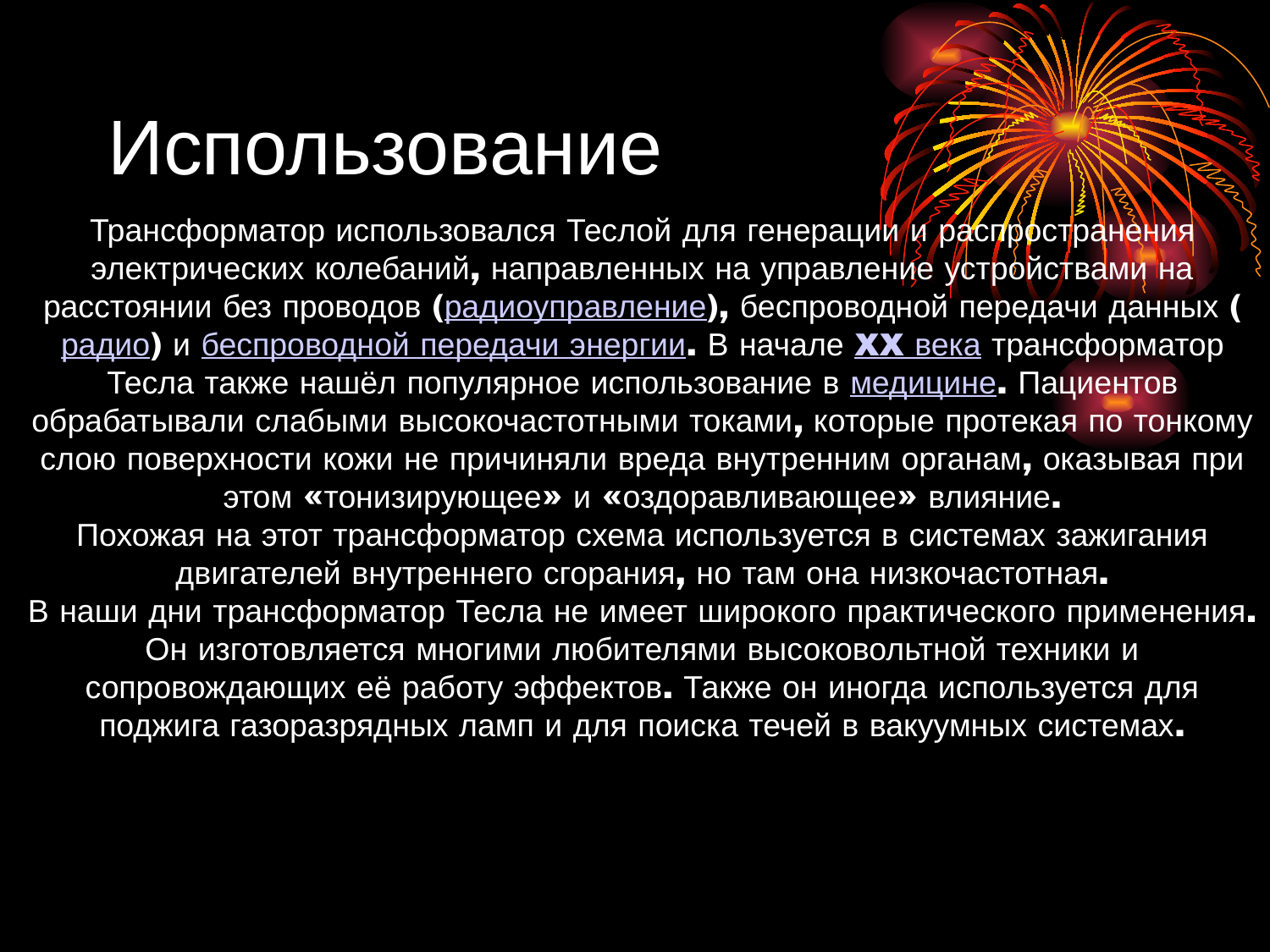

Использование
Трансформатор использовался Теслой для генерации и распространения электрических колебаний, направленных на управление устройствами на расстоянии без проводов (радиоуправление), беспроводной передачи данных (радио) и беспроводной передачи энергии. В начале XX века трансформатор Тесла также нашёл популярное использование в медицине. Пациентов обрабатывали слабыми высокочастотными токами, которые протекая по тонкому слою поверхности кожи не причиняли вреда внутренним органам, оказывая при этом «тонизирующее» и «оздоравливающее» влияние.
Похожая на этот трансформатор схема используется в системах зажигания двигателей внутреннего сгорания, но там она низкочастотная.
В наши дни трансформатор Тесла не имеет широкого практического применения. Он изготовляется многими любителями высоковольтной техники и сопровождающих её работу эффектов. Также он иногда используется для поджига газоразрядных ламп и для поиска течей в вакуумных системах.